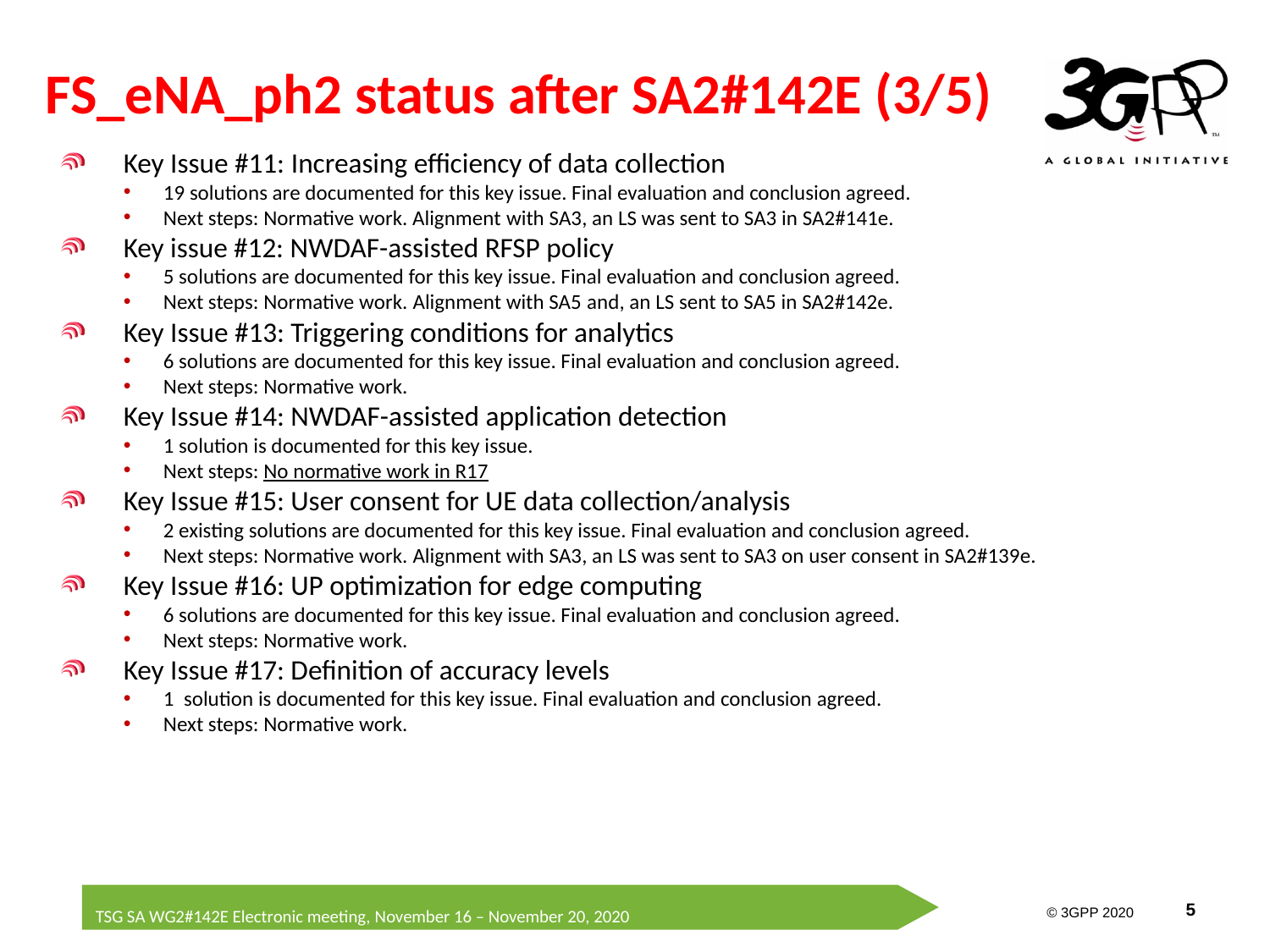

# FS_eNA_ph2 status after SA2#142E (3/5)
Key Issue #11: Increasing efficiency of data collection
19 solutions are documented for this key issue. Final evaluation and conclusion agreed.
Next steps: Normative work. Alignment with SA3, an LS was sent to SA3 in SA2#141e.
Key issue #12: NWDAF-assisted RFSP policy
5 solutions are documented for this key issue. Final evaluation and conclusion agreed.
Next steps: Normative work. Alignment with SA5 and, an LS sent to SA5 in SA2#142e.
Key Issue #13: Triggering conditions for analytics
6 solutions are documented for this key issue. Final evaluation and conclusion agreed.
Next steps: Normative work.
Key Issue #14: NWDAF-assisted application detection
1 solution is documented for this key issue.
Next steps: No normative work in R17
Key Issue #15: User consent for UE data collection/analysis
2 existing solutions are documented for this key issue. Final evaluation and conclusion agreed.
Next steps: Normative work. Alignment with SA3, an LS was sent to SA3 on user consent in SA2#139e.
Key Issue #16: UP optimization for edge computing
6 solutions are documented for this key issue. Final evaluation and conclusion agreed.
Next steps: Normative work.
Key Issue #17: Definition of accuracy levels
1  solution is documented for this key issue. Final evaluation and conclusion agreed.
Next steps: Normative work.